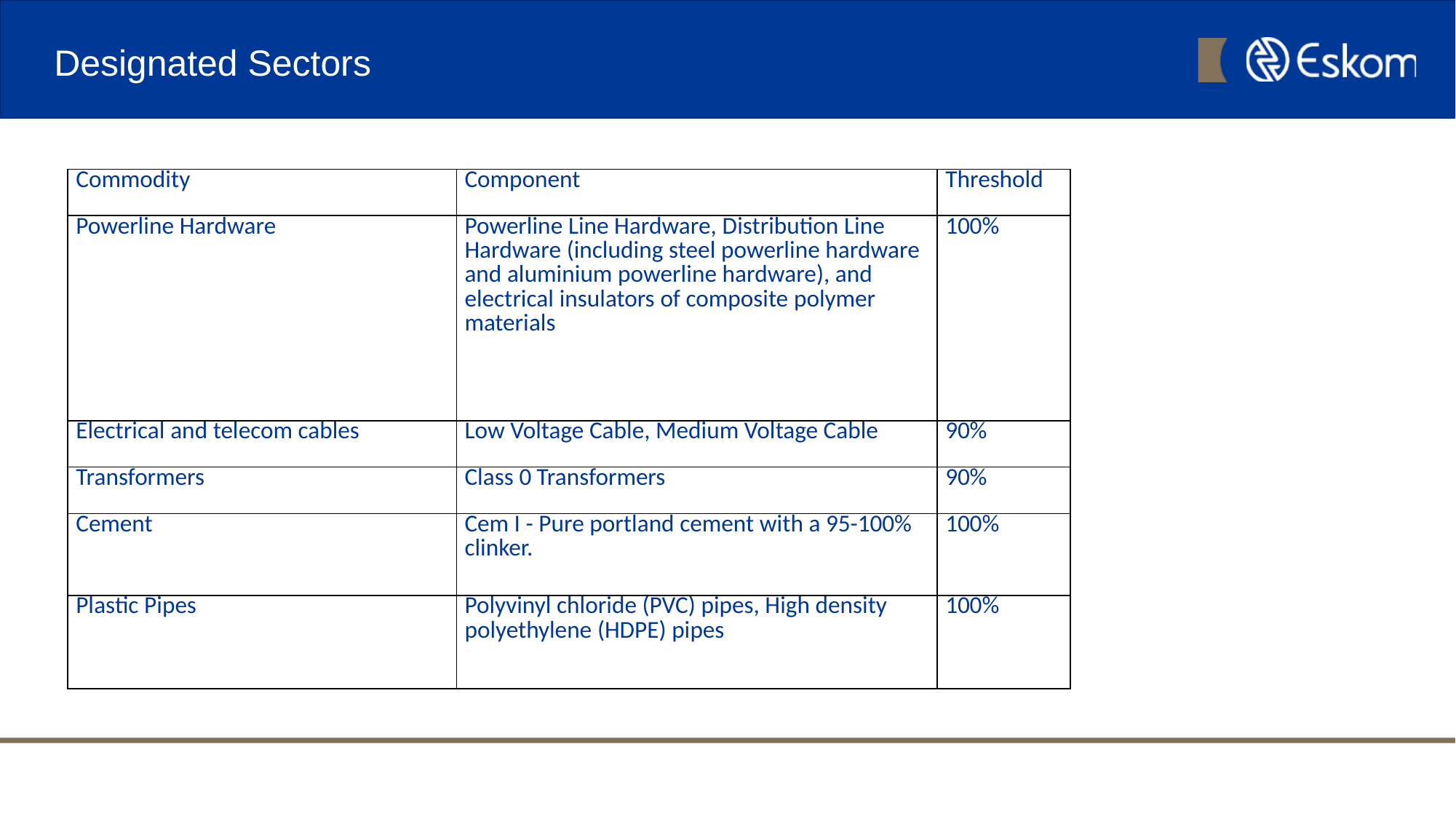

# Designated Sectors
| Commodity | Component | Threshold |
| --- | --- | --- |
| Powerline Hardware | Powerline Line Hardware, Distribution Line Hardware (including steel powerline hardware and aluminium powerline hardware), and electrical insulators of composite polymer materials | 100% |
| Electrical and telecom cables | Low Voltage Cable, Medium Voltage Cable | 90% |
| Transformers | Class 0 Transformers | 90% |
| Cement | Cem I - Pure portland cement with a 95-100% clinker. | 100% |
| Plastic Pipes | Polyvinyl chloride (PVC) pipes, High density polyethylene (HDPE) pipes | 100% |